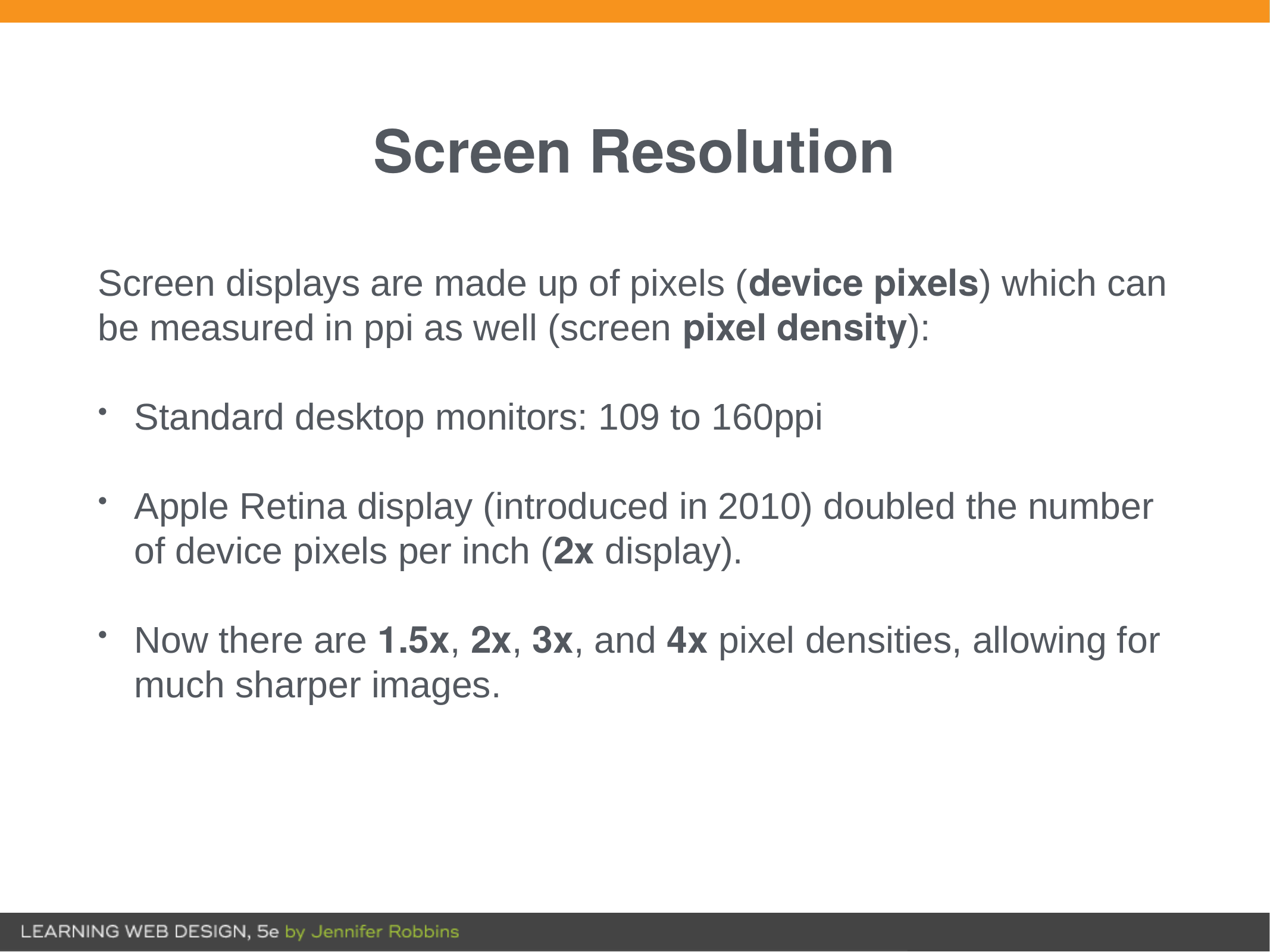

# Screen Resolution
Screen displays are made up of pixels (device pixels) which can be measured in ppi as well (screen pixel density):
Standard desktop monitors: 109 to 160ppi
Apple Retina display (introduced in 2010) doubled the number of device pixels per inch (2x display).
Now there are 1.5x, 2x, 3x, and 4x pixel densities, allowing for much sharper images.